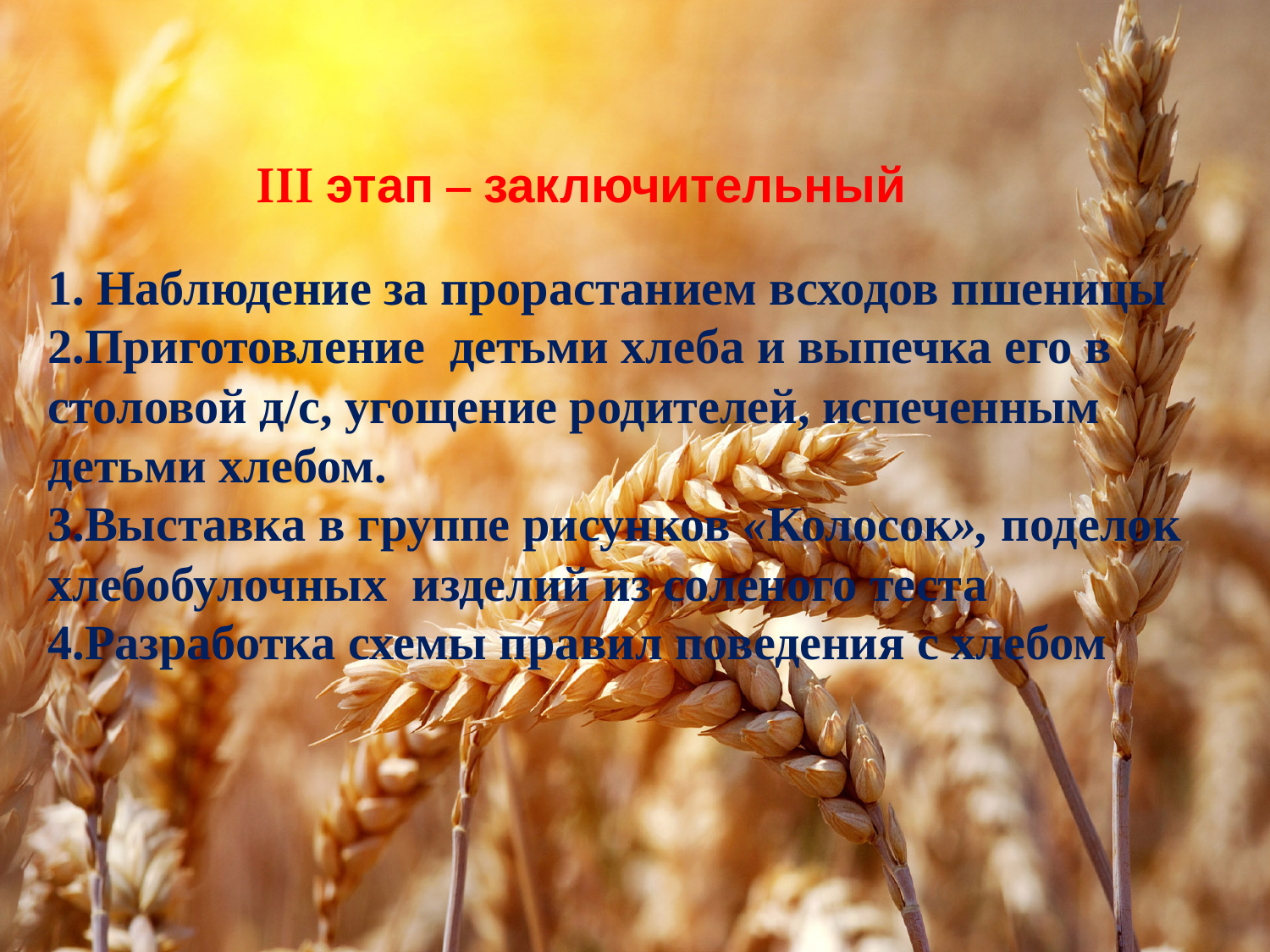

# III этап – заключительный 1. Наблюдение за прорастанием всходов пшеницы 2.Приготовление  детьми хлеба и выпечка его в столовой д/с, угощение родителей, испеченным детьми хлебом. 3.Выставка в группе рисунков «Колосок», поделок  хлебобулочных  изделий из соленого теста 4.Разработка схемы правил поведения с хлебом